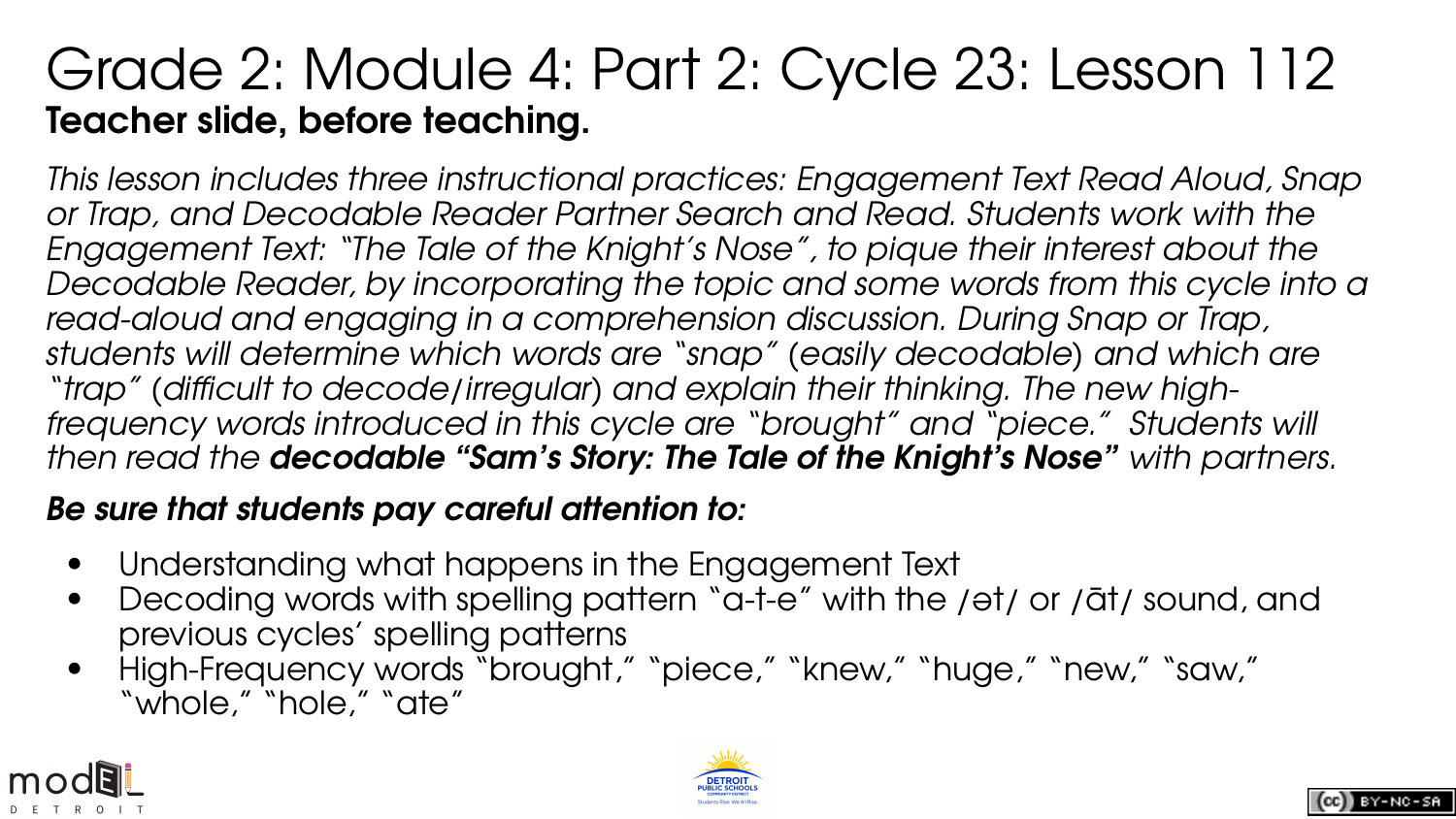

# Grade 2: Module 4: Part 2: Cycle 23: Lesson 112
Teacher slide, before teaching.
This lesson includes three instructional practices: Engagement Text Read Aloud, Snap or Trap, and Decodable Reader Partner Search and Read. Students work with the Engagement Text: “The Tale of the Knight’s Nose”, to pique their interest about the Decodable Reader, by incorporating the topic and some words from this cycle into a read-aloud and engaging in a comprehension discussion. During Snap or Trap, students will determine which words are “snap” (easily decodable) and which are “trap” (difficult to decode/irregular) and explain their thinking. The new high-frequency words introduced in this cycle are “brought” and “piece.”  Students will then read the decodable “Sam’s Story: The Tale of the Knight’s Nose” with partners.
Be sure that students pay careful attention to:
Understanding what happens in the Engagement Text
Decoding words with spelling pattern “a-t-e” with the /ət/ or /āt/ sound, and previous cycles’ spelling patterns
High-Frequency words “brought,” “piece,” “knew,” “huge,” “new,” “saw,” “whole,” “hole,” “ate”